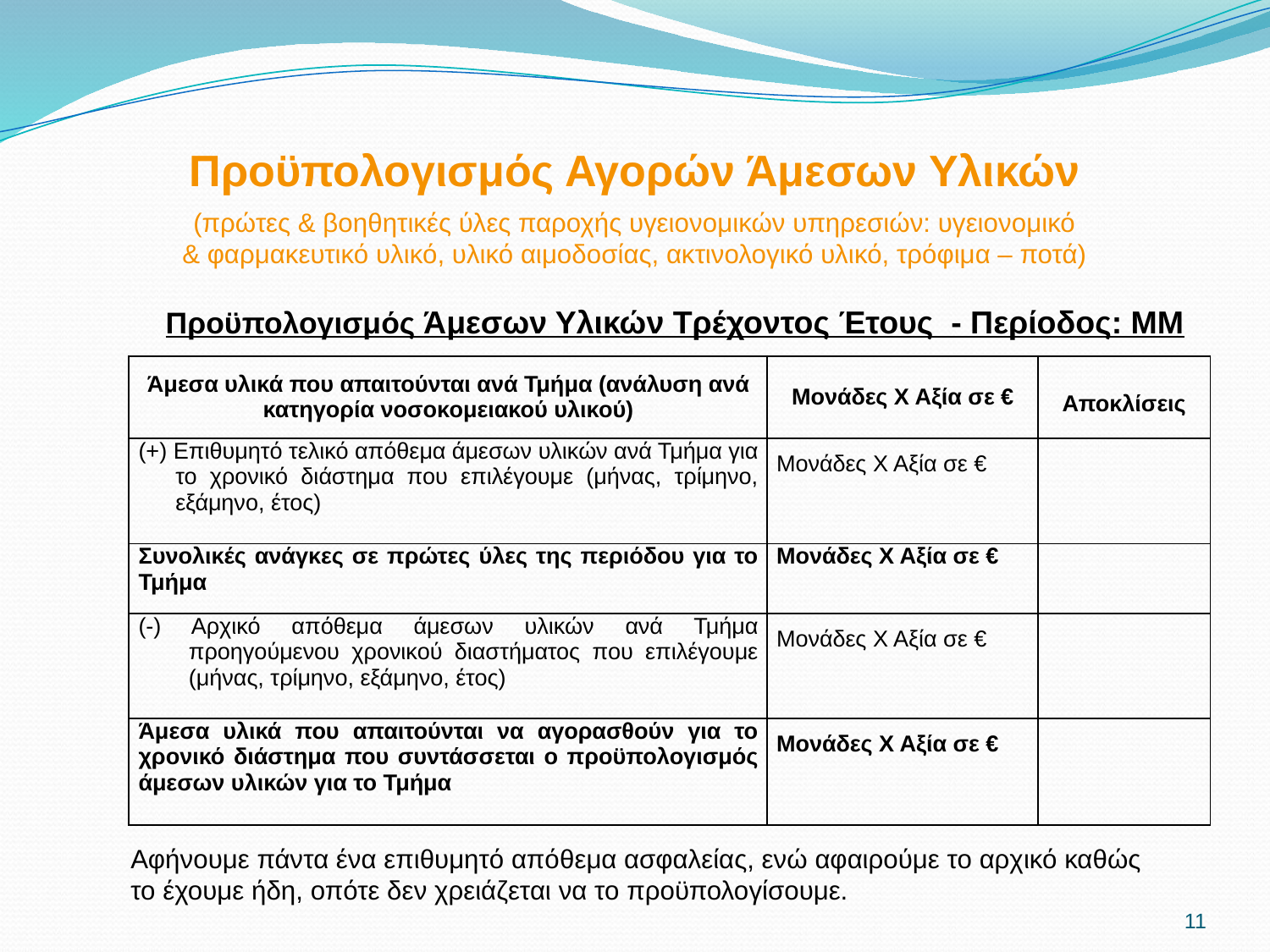

Προϋπολογισμός Αγορών Άμεσων Υλικών

(πρώτες & βοηθητικές ύλες παροχής υγειονομικών υπηρεσιών: υγειονομικό
& φαρμακευτικό υλικό, υλικό αιμοδοσίας, ακτινολογικό υλικό, τρόφιμα – ποτά)
Προϋπολογισμός Άμεσων Υλικών Τρέχοντος Έτους  - Περίοδος: ΜΜ
| Άμεσα υλικά που απαιτούνται ανά Τμήμα (ανάλυση ανά κατηγορία νοσοκομειακού υλικού) | Μονάδες Χ Αξία σε € | Αποκλίσεις |
| --- | --- | --- |
| (+) Επιθυμητό τελικό απόθεμα άμεσων υλικών ανά Τμήμα για το χρονικό διάστημα που επιλέγουμε (μήνας, τρίμηνο, εξάμηνο, έτος) | Μονάδες Χ Αξία σε € |  |
| Συνολικές ανάγκες σε πρώτες ύλες της περιόδου για το Τμήμα | Μονάδες Χ Αξία σε € |  |
| (-) Αρχικό απόθεμα άμεσων υλικών ανά Τμήμα προηγούμενου χρονικού διαστήματος που επιλέγουμε (μήνας, τρίμηνο, εξάμηνο, έτος) | Μονάδες Χ Αξία σε € |  |
| Άμεσα υλικά που απαιτούνται να αγορασθούν για το χρονικό διάστημα που συντάσσεται ο προϋπολογισμός άμεσων υλικών για το Τμήμα | Μονάδες Χ Αξία σε € |  |
Αφήνουμε πάντα ένα επιθυμητό απόθεμα ασφαλείας, ενώ αφαιρούμε το αρχικό καθώς
το έχουμε ήδη, οπότε δεν χρειάζεται να το προϋπολογίσουμε.
11